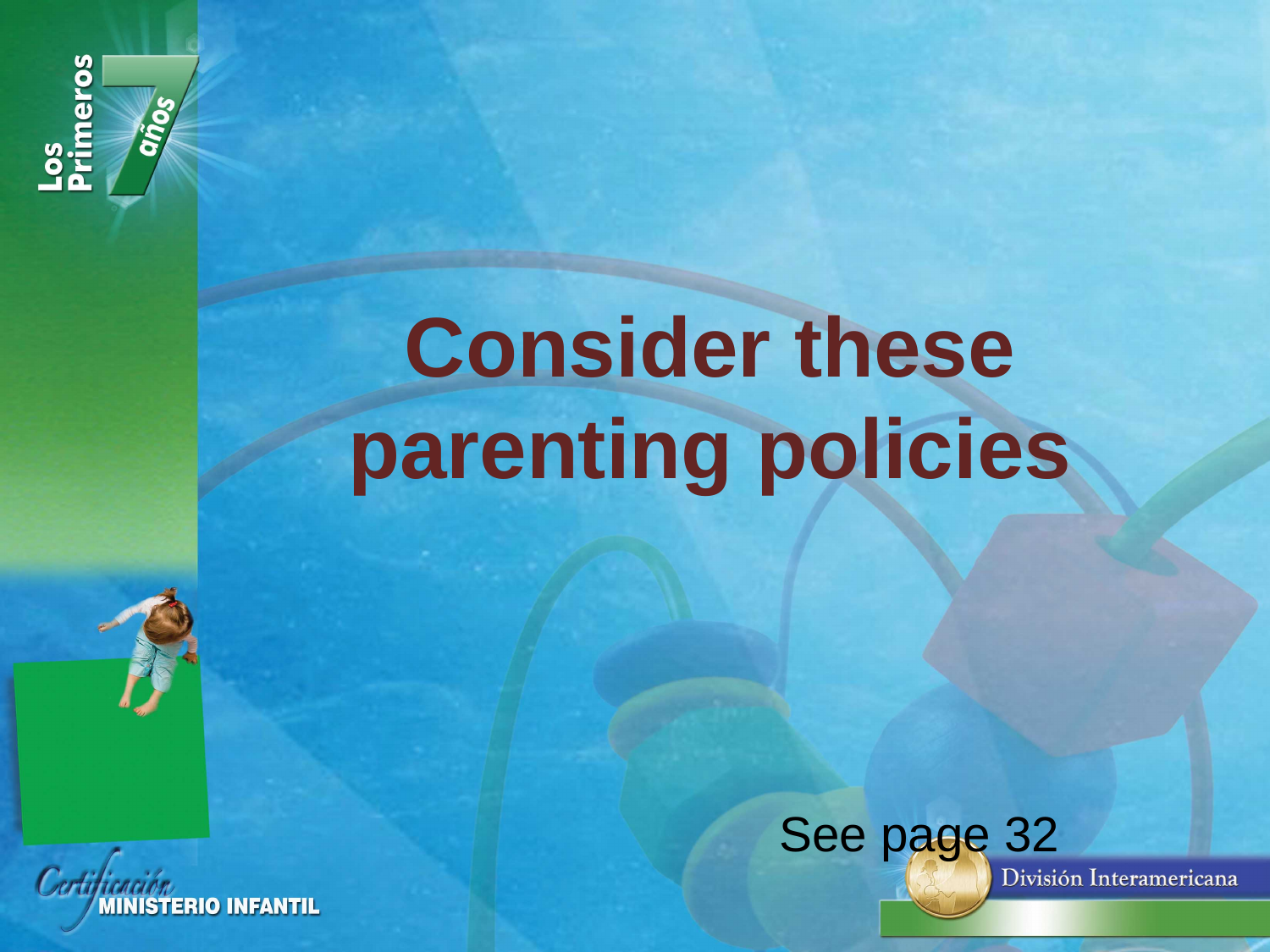

Consider these parenting policies
See page 32